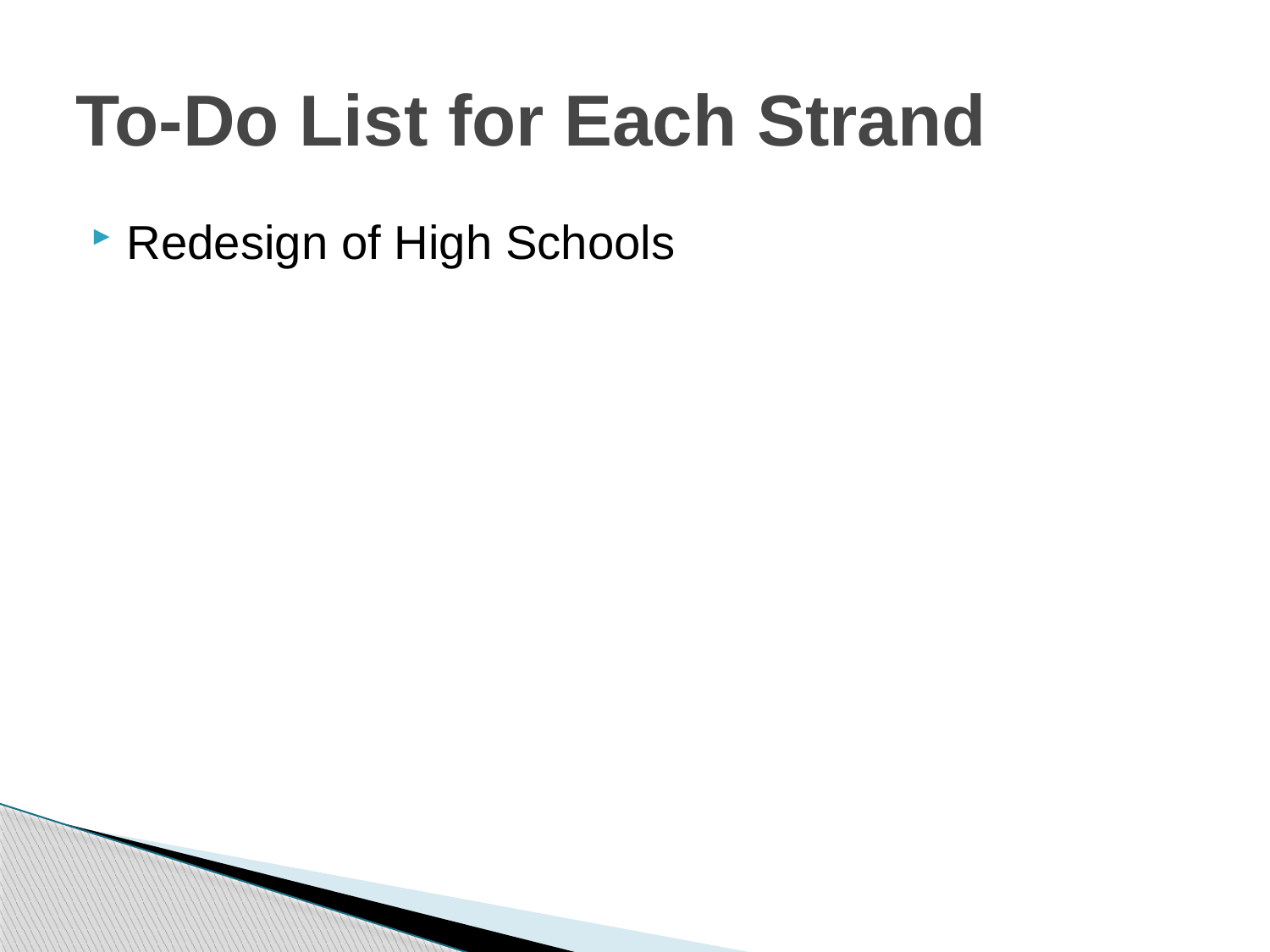

# To-Do List for Each Strand
Redesign of High Schools